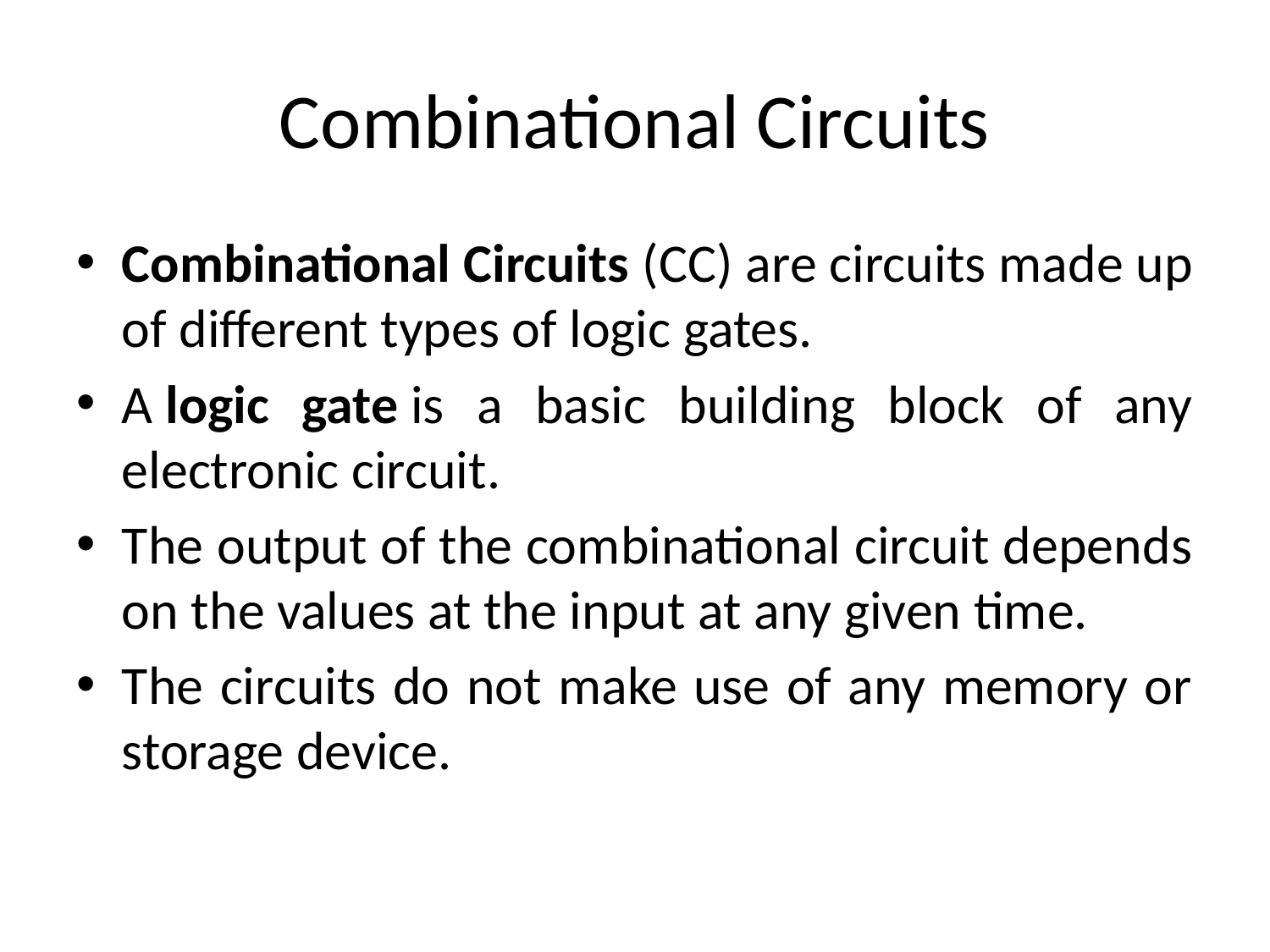

# Combinational Circuits
Combinational Circuits (CC) are circuits made up of different types of logic gates.
A logic gate is a basic building block of any electronic circuit.
The output of the combinational circuit depends on the values at the input at any given time.
The circuits do not make use of any memory or storage device.